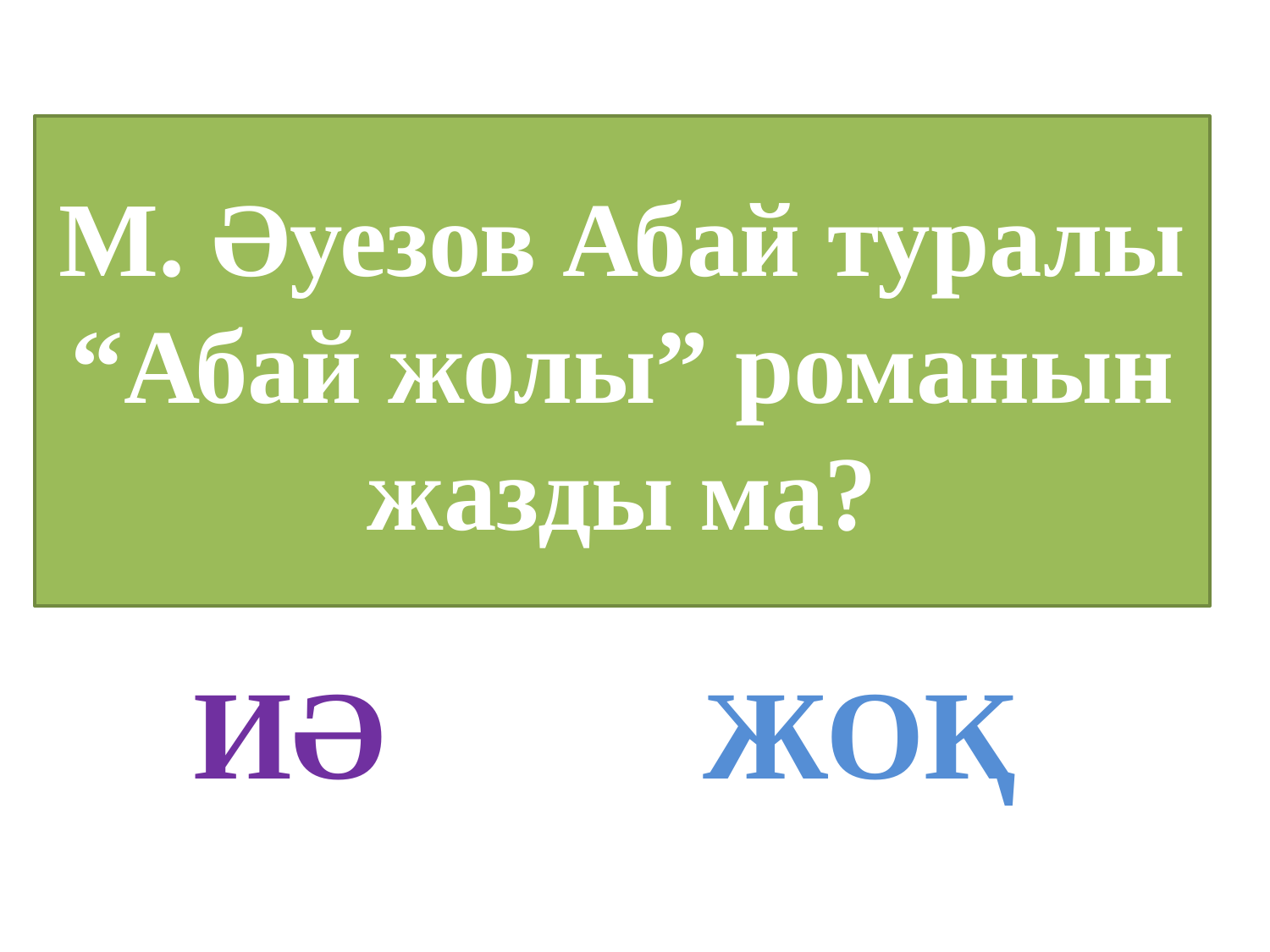

# М. Әуезов Абай туралы “Абай жолы” романын жазды ма?
ИӘ          ЖОҚ